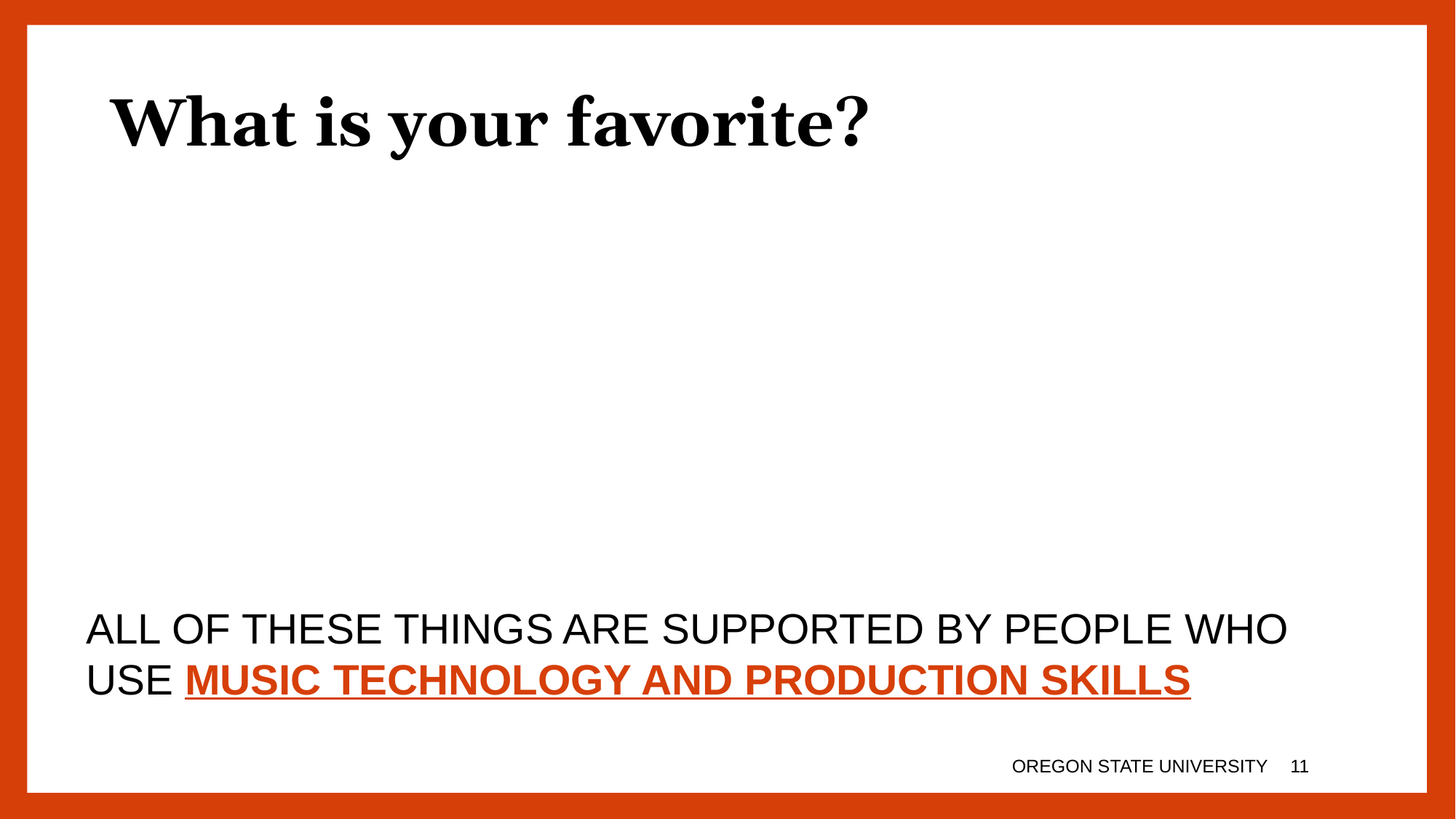

# What is your favorite?
ALL OF THESE THINGS ARE SUPPORTED BY PEOPLE WHO USE MUSIC TECHNOLOGY AND PRODUCTION SKILLS
ALL OF THESE
OREGON STATE UNIVERSITY
11